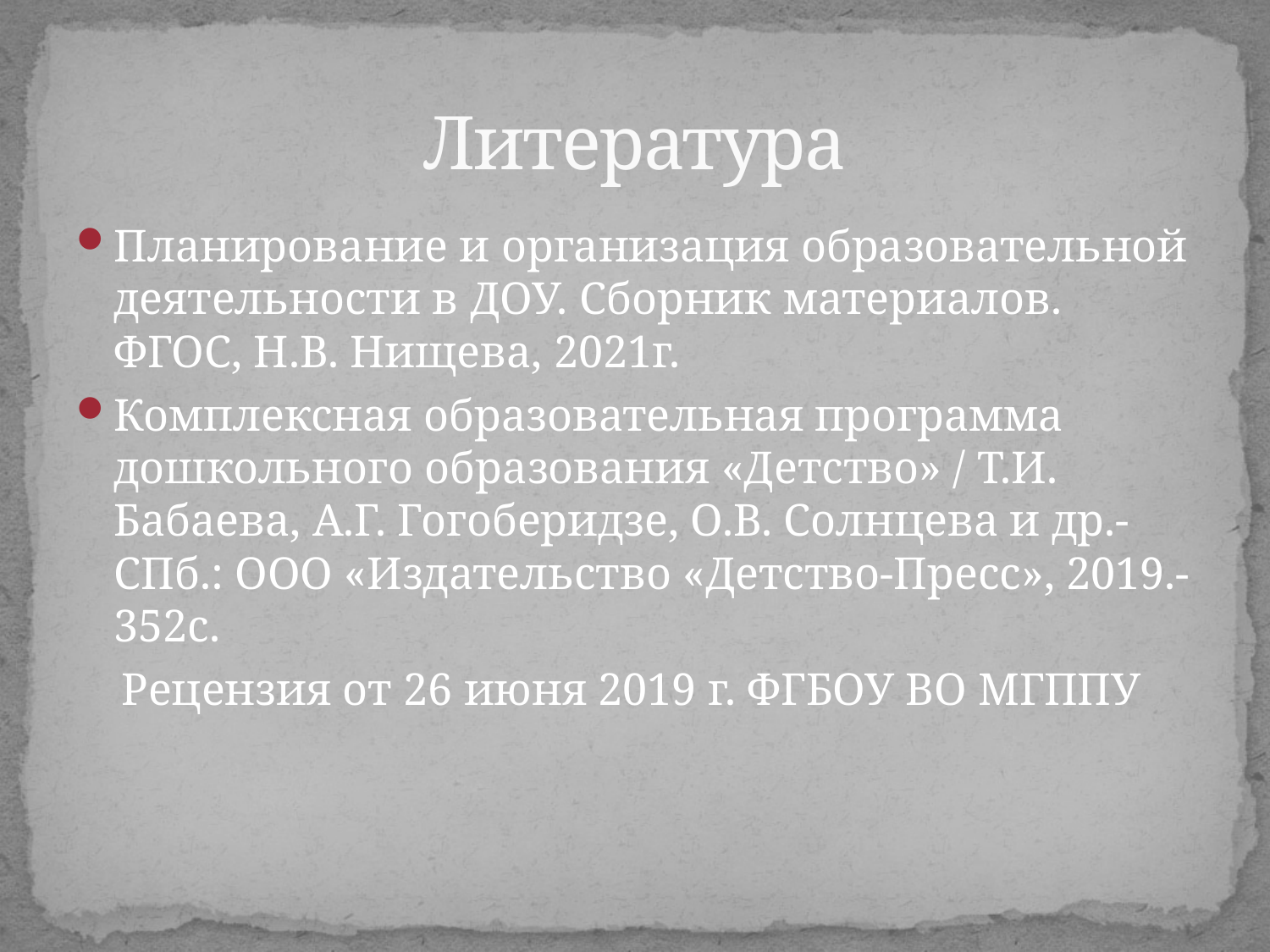

# Литература
Планирование и организация образовательной деятельности в ДОУ. Сборник материалов. ФГОС, Н.В. Нищева, 2021г.
Комплексная образовательная программа дошкольного образования «Детство» / Т.И. Бабаева, А.Г. Гогоберидзе, О.В. Солнцева и др.-СПб.: ООО «Издательство «Детство-Пресс», 2019.-352с.
    Рецензия от 26 июня 2019 г. ФГБОУ ВО МГППУ